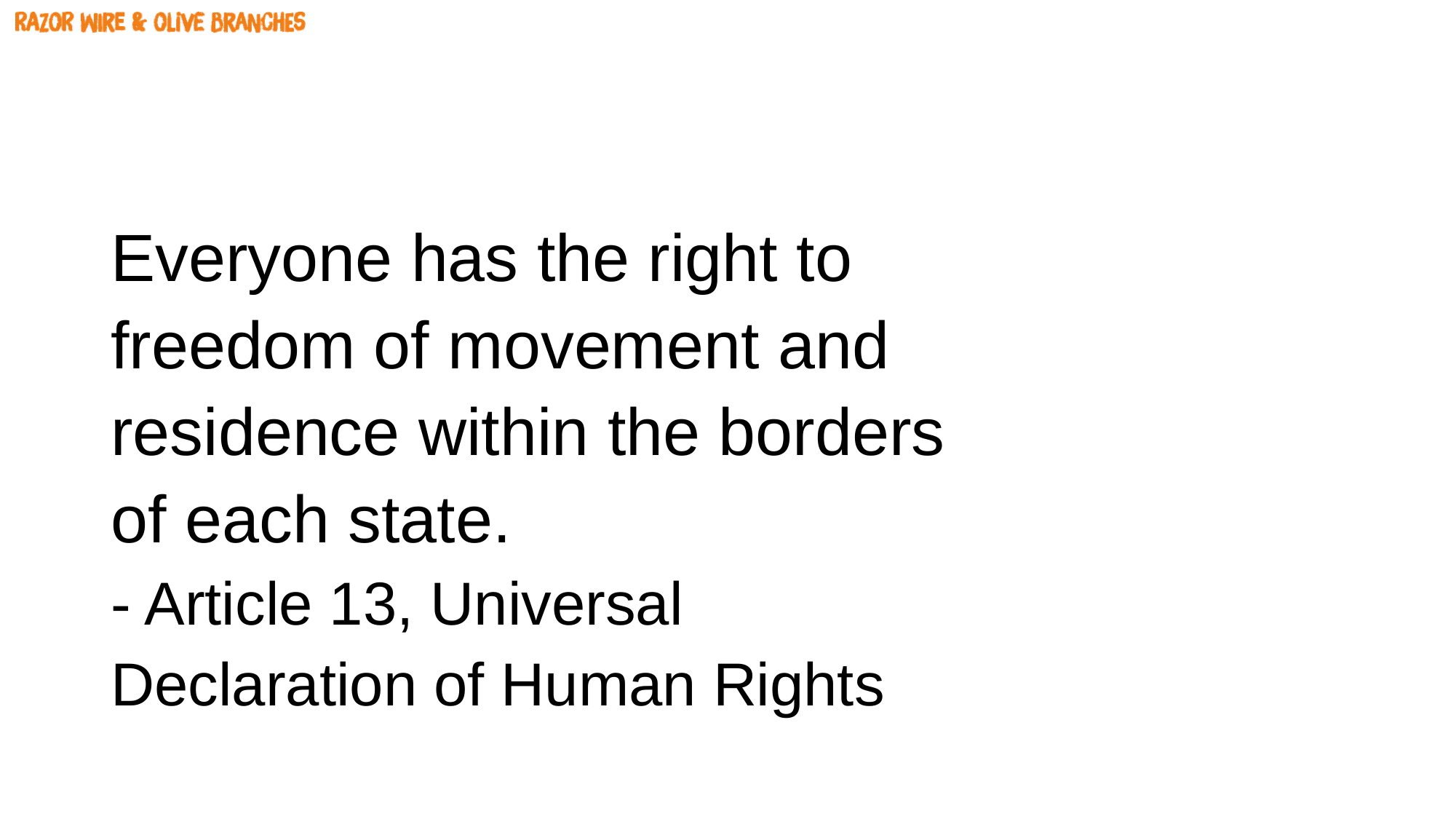

#
Everyone has the right to
freedom of movement and
residence within the borders
of each state.
- Article 13, Universal
Declaration of Human Rights